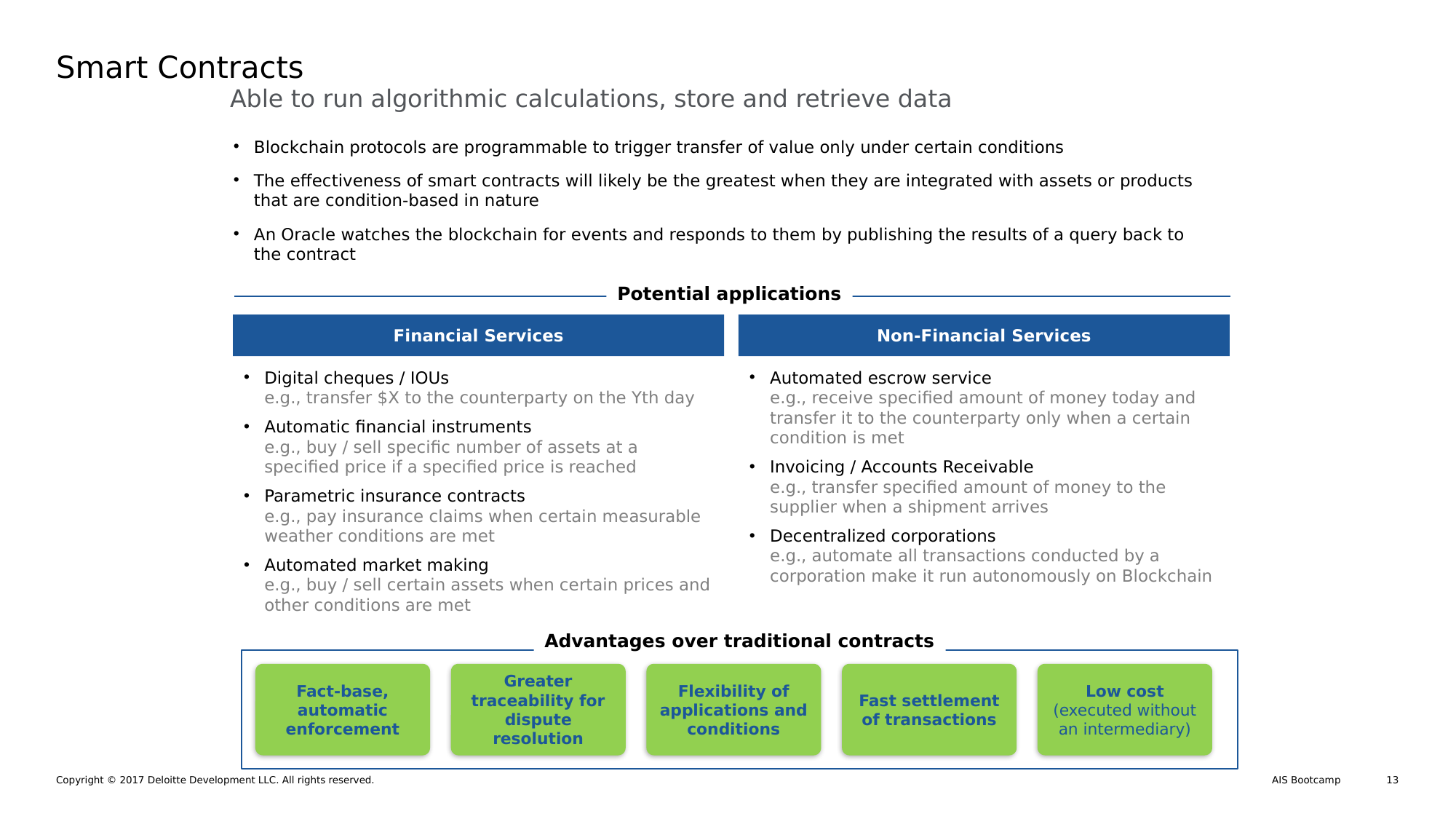

# Smart Contracts
Able to run algorithmic calculations, store and retrieve data
Blockchain protocols are programmable to trigger transfer of value only under certain conditions
The effectiveness of smart contracts will likely be the greatest when they are integrated with assets or products that are condition-based in nature
An Oracle watches the blockchain for events and responds to them by publishing the results of a query back to the contract
Potential applications
Non-Financial Services
Financial Services
Digital cheques / IOUs
e.g., transfer $X to the counterparty on the Yth day
Automatic financial instruments
e.g., buy / sell specific number of assets at a specified price if a specified price is reached
Parametric insurance contracts
e.g., pay insurance claims when certain measurable weather conditions are met
Automated market making
e.g., buy / sell certain assets when certain prices and other conditions are met

Automated escrow service
e.g., receive specified amount of money today and transfer it to the counterparty only when a certain condition is met
Invoicing / Accounts Receivable
e.g., transfer specified amount of money to the supplier when a shipment arrives
Decentralized corporations
e.g., automate all transactions conducted by a corporation make it run autonomously on Blockchain
Advantages over traditional contracts

Fact-base, automatic enforcement
Greater traceability for dispute resolution
Flexibility of applications and conditions
Fast settlement of transactions
Low cost (executed without an intermediary)